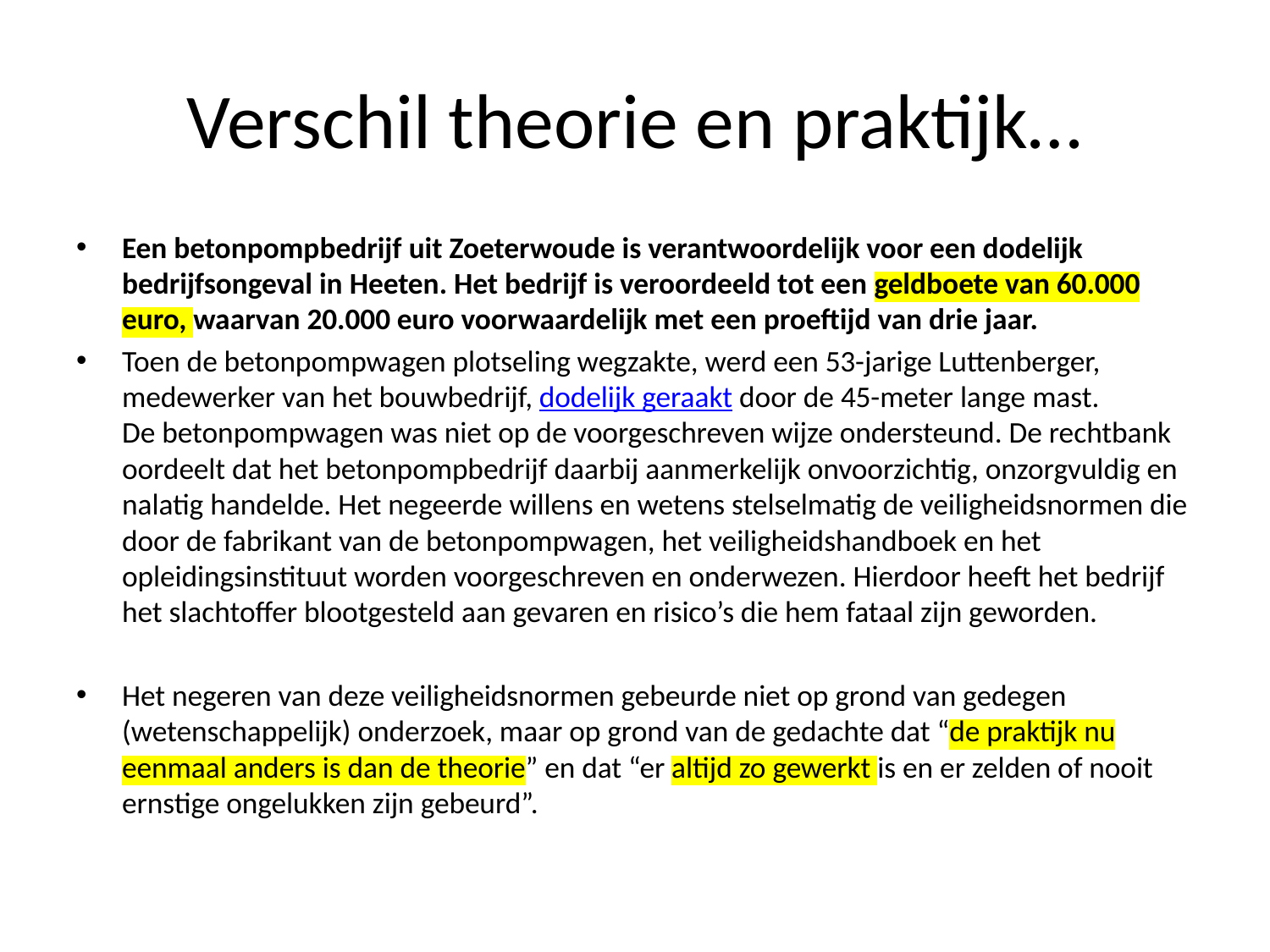

# Verschil theorie en praktijk…
Een betonpompbedrijf uit Zoeterwoude is verantwoordelijk voor een dodelijk bedrijfsongeval in Heeten. Het bedrijf is veroordeeld tot een geldboete van 60.000 euro, waarvan 20.000 euro voorwaardelijk met een proeftijd van drie jaar.
Toen de betonpompwagen plotseling wegzakte, werd een 53-jarige Luttenberger, medewerker van het bouwbedrijf, dodelijk geraakt door de 45-meter lange mast.
De betonpompwagen was niet op de voorgeschreven wijze ondersteund. De rechtbank oordeelt dat het betonpompbedrijf daarbij aanmerkelijk onvoorzichtig, onzorgvuldig en nalatig handelde. Het negeerde willens en wetens stelselmatig de veiligheidsnormen die door de fabrikant van de betonpompwagen, het veiligheidshandboek en het opleidingsinstituut worden voorgeschreven en onderwezen. Hierdoor heeft het bedrijf het slachtoffer blootgesteld aan gevaren en risico’s die hem fataal zijn geworden.

Het negeren van deze veiligheidsnormen gebeurde niet op grond van gedegen (wetenschappelijk) onderzoek, maar op grond van de gedachte dat “de praktijk nu eenmaal anders is dan de theorie” en dat “er altijd zo gewerkt is en er zelden of nooit ernstige ongelukken zijn gebeurd”.